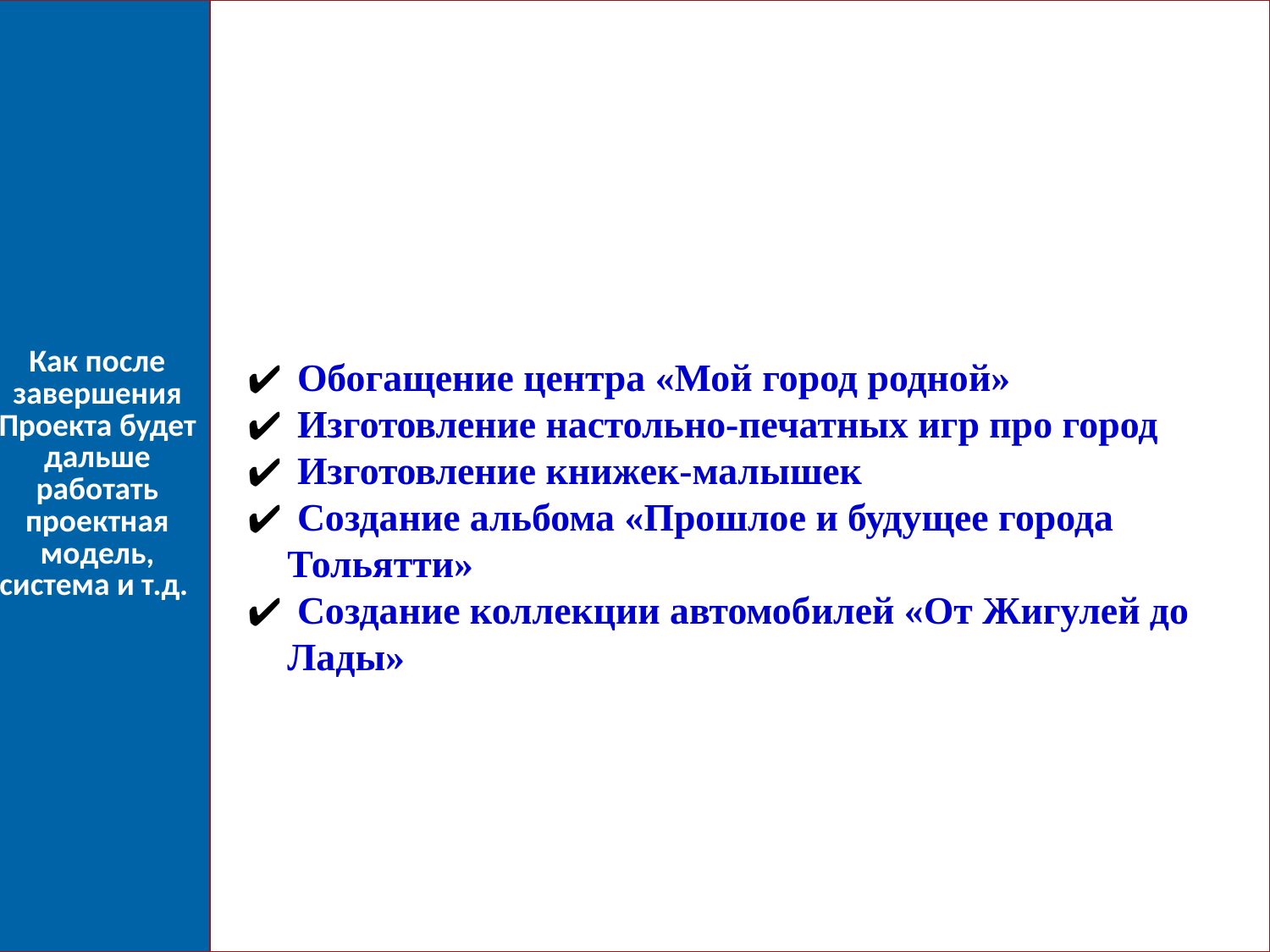

| Как после завершения Проекта будет дальше работать проектная модель, система и т.д. |  |
| --- | --- |
 Обогащение центра «Мой город родной»
 Изготовление настольно-печатных игр про город
 Изготовление книжек-малышек
 Создание альбома «Прошлое и будущее города Тольятти»
 Создание коллекции автомобилей «От Жигулей до Лады»
9